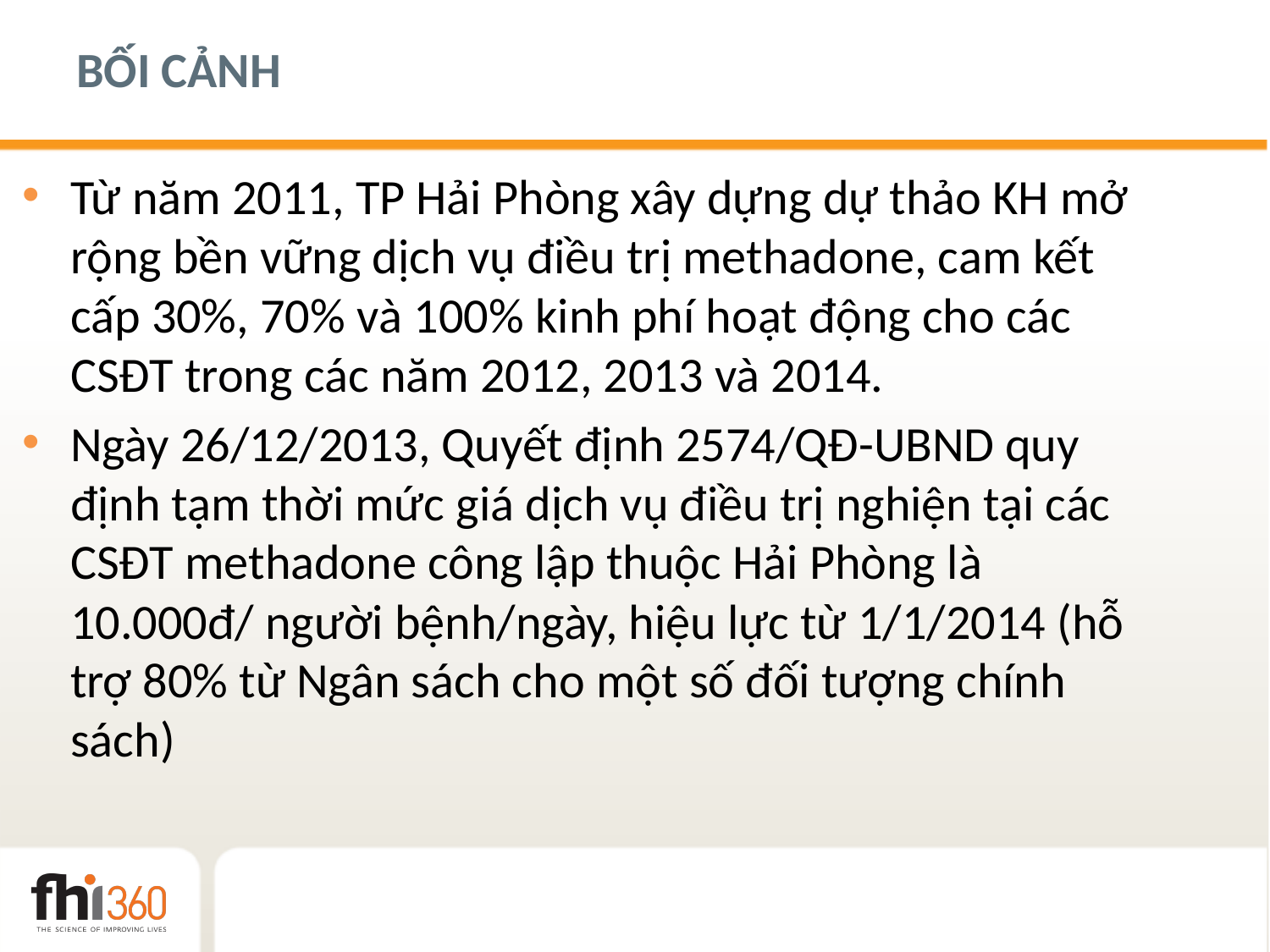

# BỐI CẢNH
Từ năm 2011, TP Hải Phòng xây dựng dự thảo KH mở rộng bền vững dịch vụ điều trị methadone, cam kết cấp 30%, 70% và 100% kinh phí hoạt động cho các CSĐT trong các năm 2012, 2013 và 2014.
Ngày 26/12/2013, Quyết định 2574/QĐ-UBND quy định tạm thời mức giá dịch vụ điều trị nghiện tại các CSĐT methadone công lập thuộc Hải Phòng là 10.000đ/ người bệnh/ngày, hiệu lực từ 1/1/2014 (hỗ trợ 80% từ Ngân sách cho một số đối tượng chính sách)